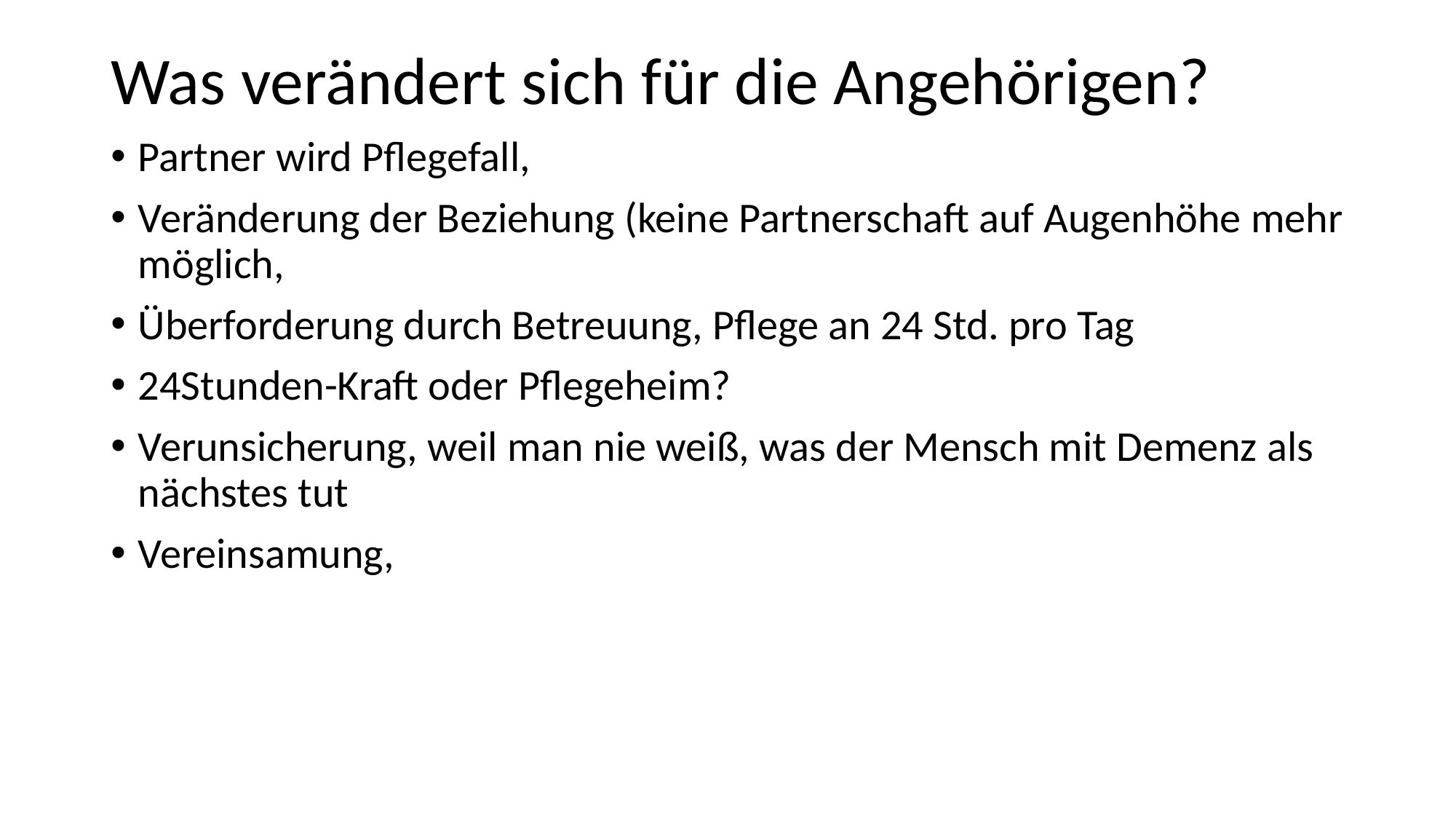

# Was verändert sich für die Angehörigen?
Partner wird Pflegefall,
Veränderung der Beziehung (keine Partnerschaft auf Augenhöhe mehr möglich,
Überforderung durch Betreuung, Pflege an 24 Std. pro Tag
24Stunden-Kraft oder Pflegeheim?
Verunsicherung, weil man nie weiß, was der Mensch mit Demenz als nächstes tut
Vereinsamung,